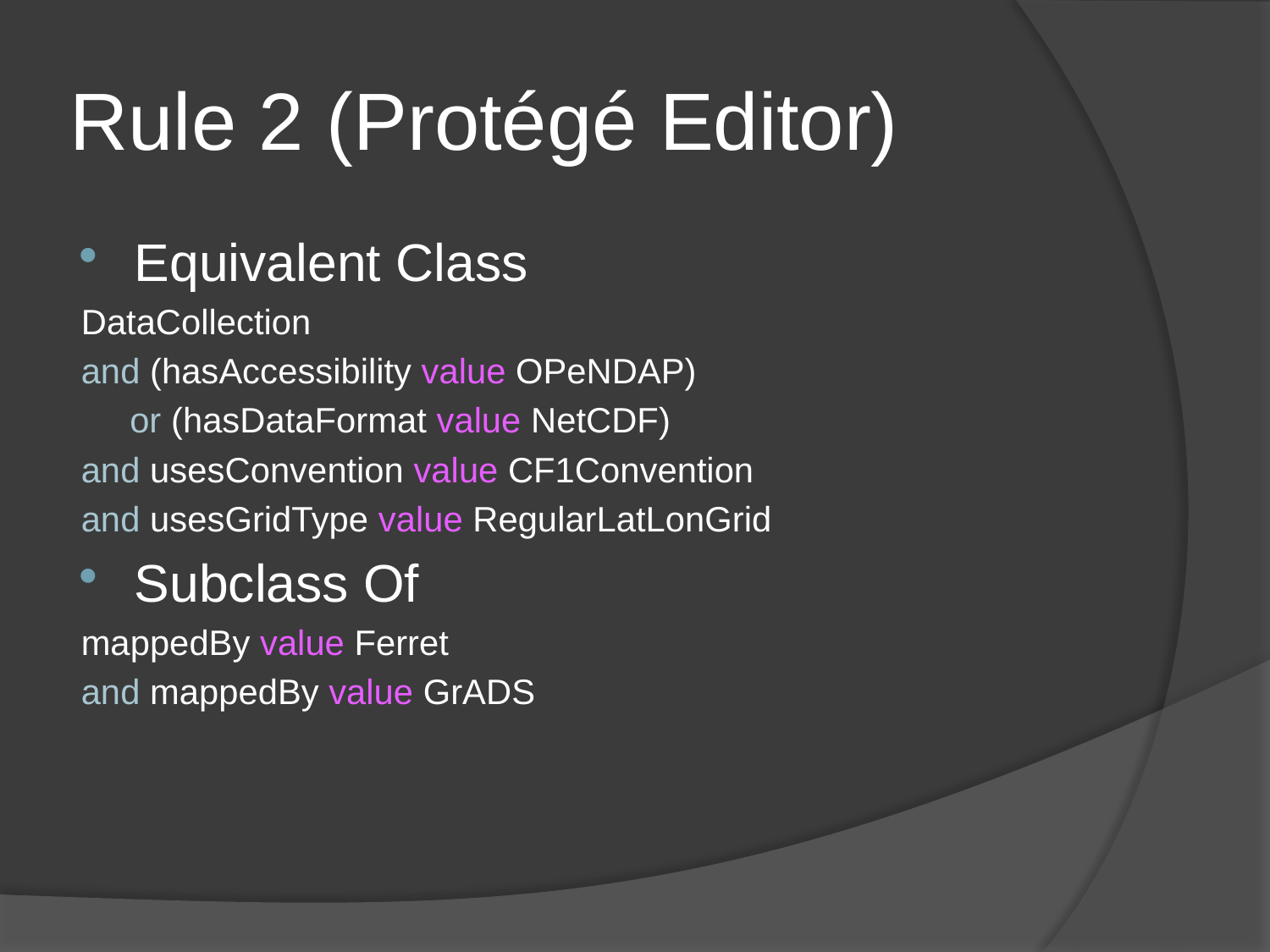

# Rule 2 (Protégé Editor)
Equivalent Class
DataCollection
and (hasAccessibility value OPeNDAP)
     or (hasDataFormat value NetCDF)
and usesConvention value CF1Convention
and usesGridType value RegularLatLonGrid
Subclass Of
mappedBy value Ferret
and mappedBy value GrADS